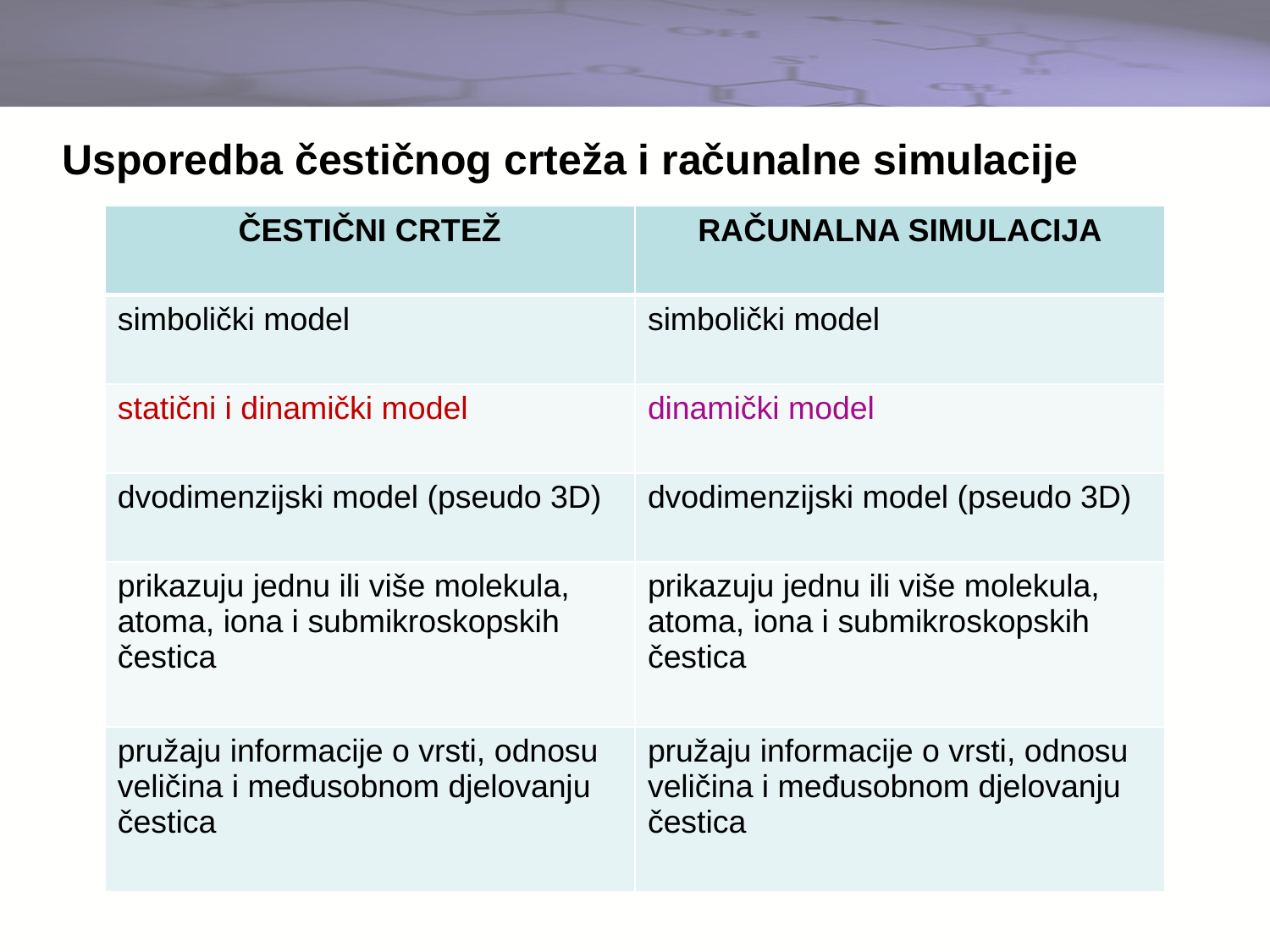

Usporedba čestičnog crteža i računalne simulacije

| ČESTIČNI CRTEŽ | RAČUNALNA SIMULACIJA |
| --- | --- |
| simbolički model | simbolički model |
| statični i dinamički model | dinamički model |
| dvodimenzijski model (pseudo 3D) | dvodimenzijski model (pseudo 3D) |
| prikazuju jednu ili više molekula, atoma, iona i submikroskopskih čestica | prikazuju jednu ili više molekula, atoma, iona i submikroskopskih čestica |
| pružaju informacije o vrsti, odnosu veličina i međusobnom djelovanju čestica | pružaju informacije o vrsti, odnosu veličina i međusobnom djelovanju čestica |